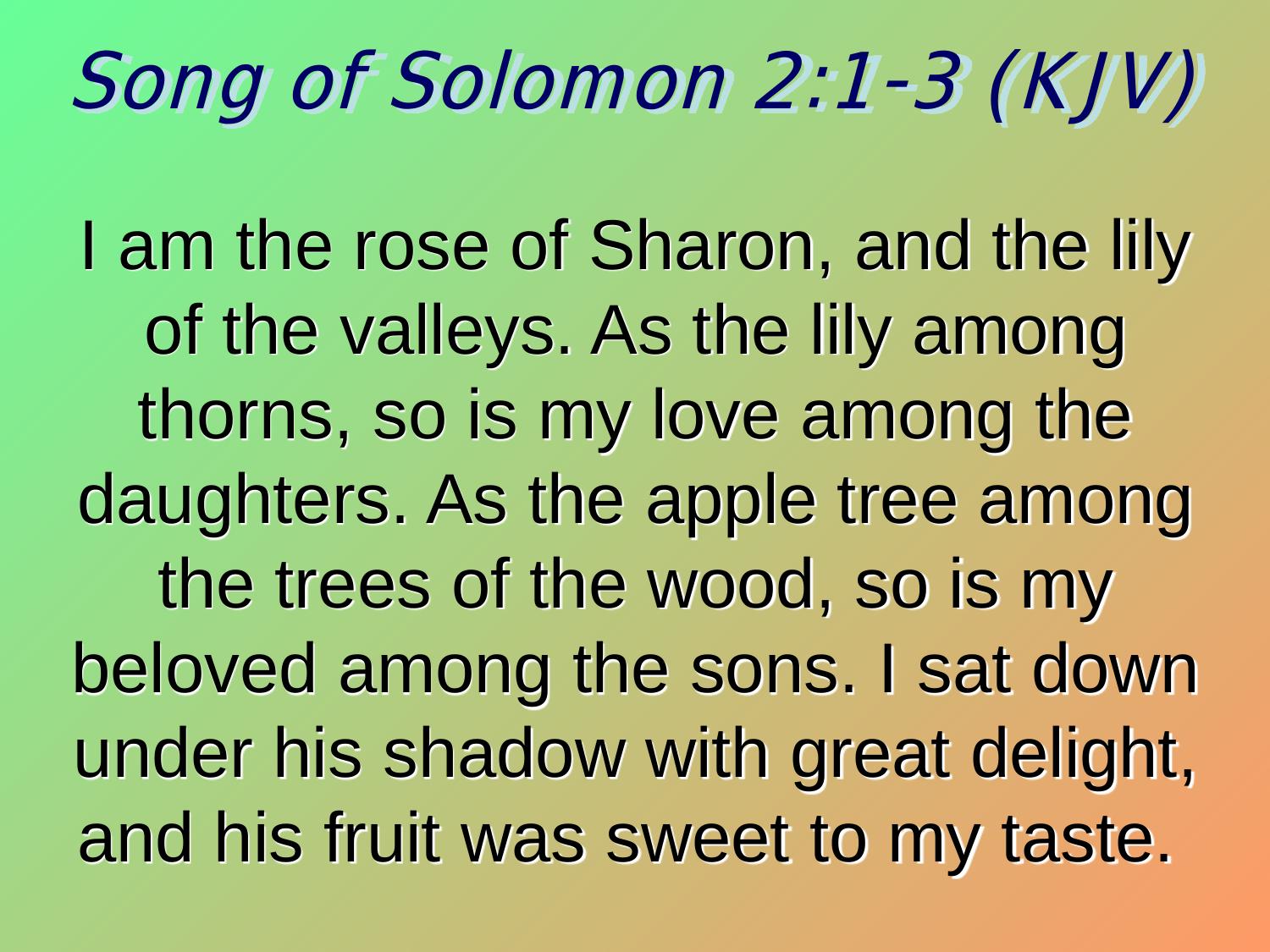

Song of Solomon 2:1-3 (KJV)
I am the rose of Sharon, and the lily of the valleys. As the lily among thorns, so is my love among the daughters. As the apple tree among the trees of the wood, so is my beloved among the sons. I sat down under his shadow with great delight, and his fruit was sweet to my taste.